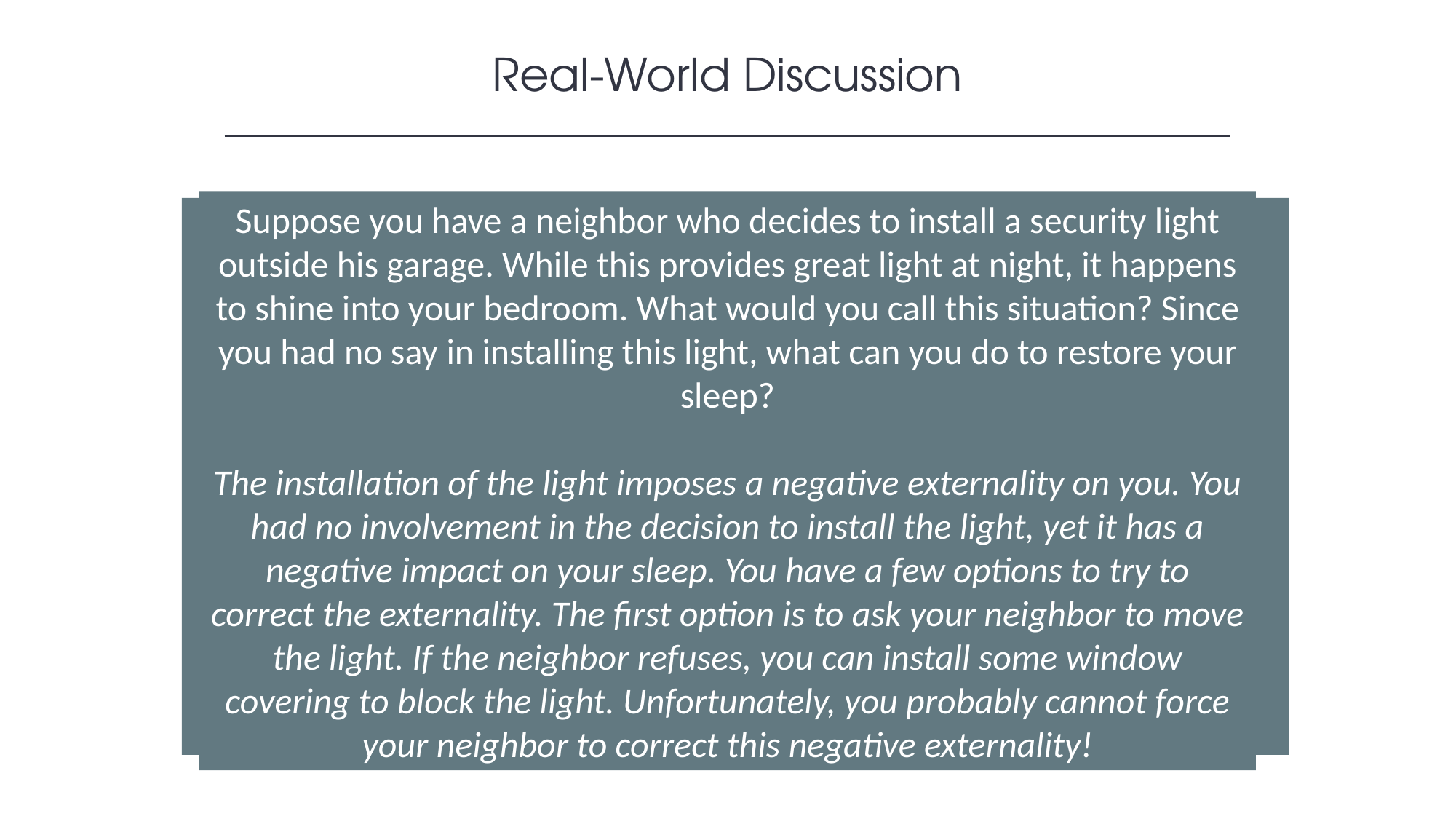

Real-World Discussion

Suppose you have a neighbor who decides to install a security light outside his garage. While this provides great light at night, it happens to shine into your bedroom. What would you call this situation? Since you had no say in installing this light, what can you do to restore your sleep?

The installation of the light imposes a negative externality on you. You had no involvement in the decision to install the light, yet it has a negative impact on your sleep. You have a few options to try to correct the externality. The first option is to ask your neighbor to move the light. If the neighbor refuses, you can install some window covering to block the light. Unfortunately, you probably cannot force your neighbor to correct this negative externality!